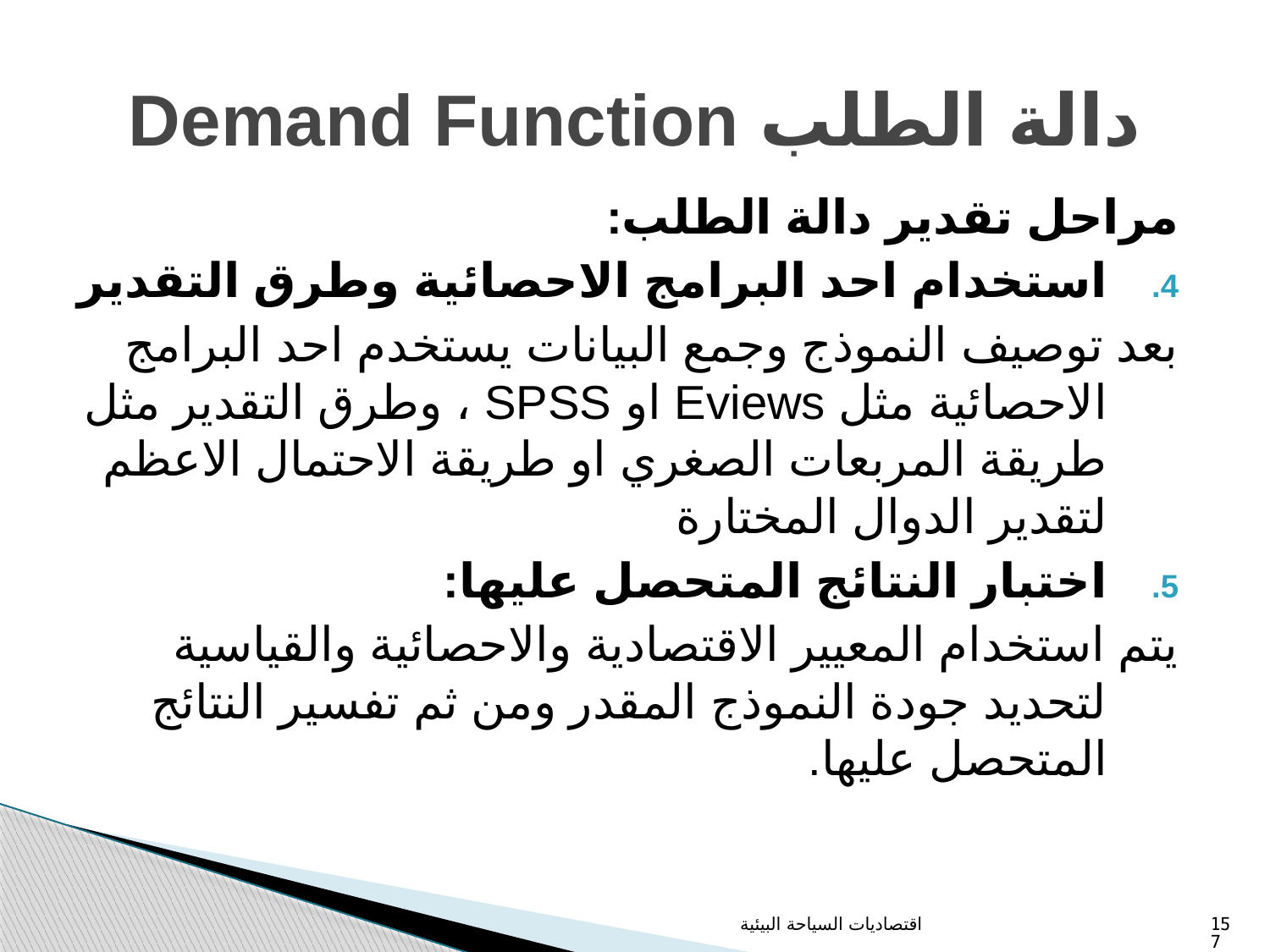

# دالة الطلب Demand Function
مراحل تقدير دالة الطلب:
استخدام احد البرامج الاحصائية وطرق التقدير
بعد توصيف النموذج وجمع البيانات يستخدم احد البرامج الاحصائية مثل Eviews او SPSS ، وطرق التقدير مثل طريقة المربعات الصغري او طريقة الاحتمال الاعظم لتقدير الدوال المختارة
اختبار النتائج المتحصل عليها:
يتم استخدام المعيير الاقتصادية والاحصائية والقياسية لتحديد جودة النموذج المقدر ومن ثم تفسير النتائج المتحصل عليها.
اقتصاديات السياحة البيئية
157